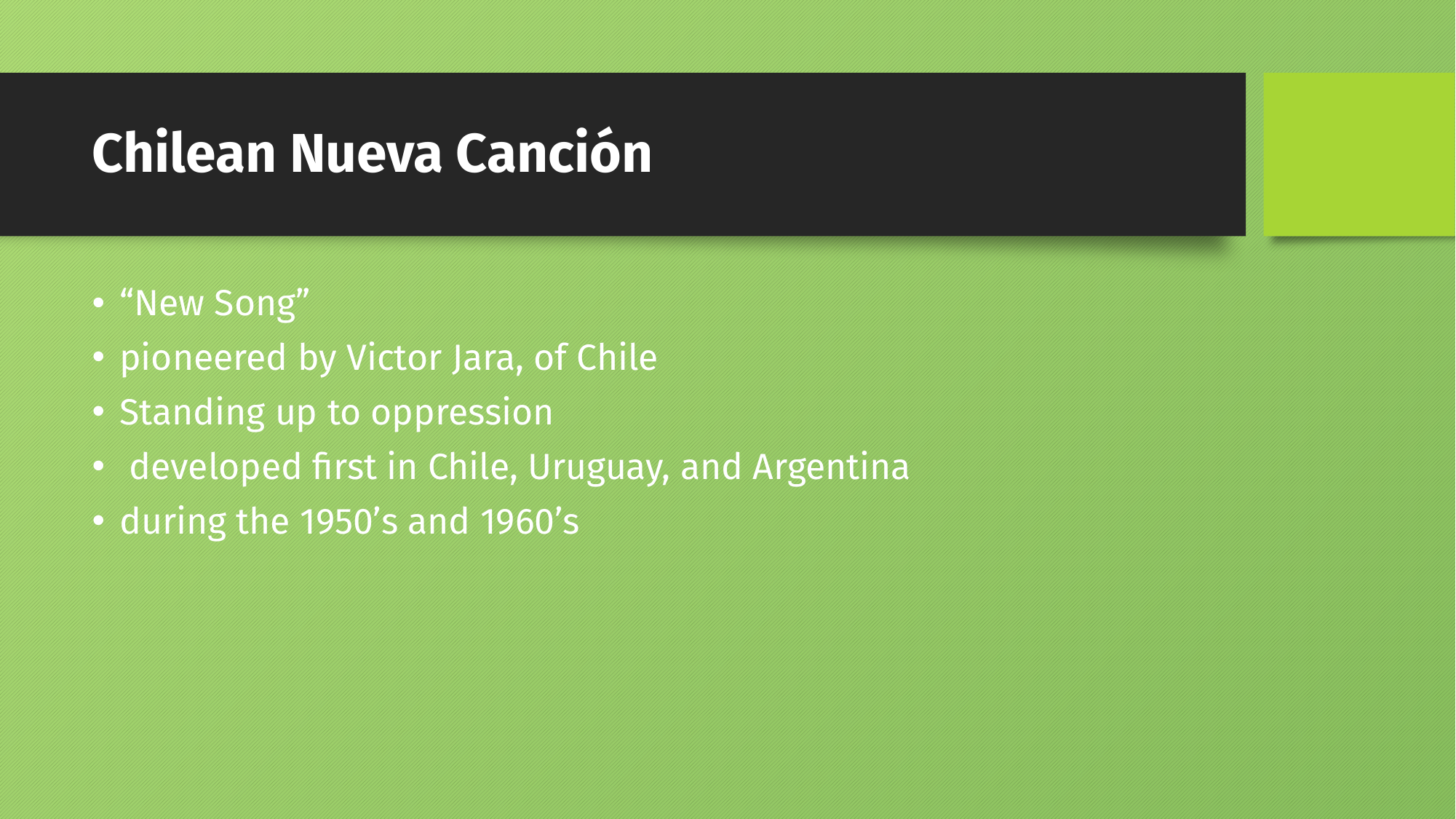

# Chilean Nueva Canción
“New Song”
pioneered by Victor Jara, of Chile
Standing up to oppression
 developed first in Chile, Uruguay, and Argentina
during the 1950’s and 1960’s